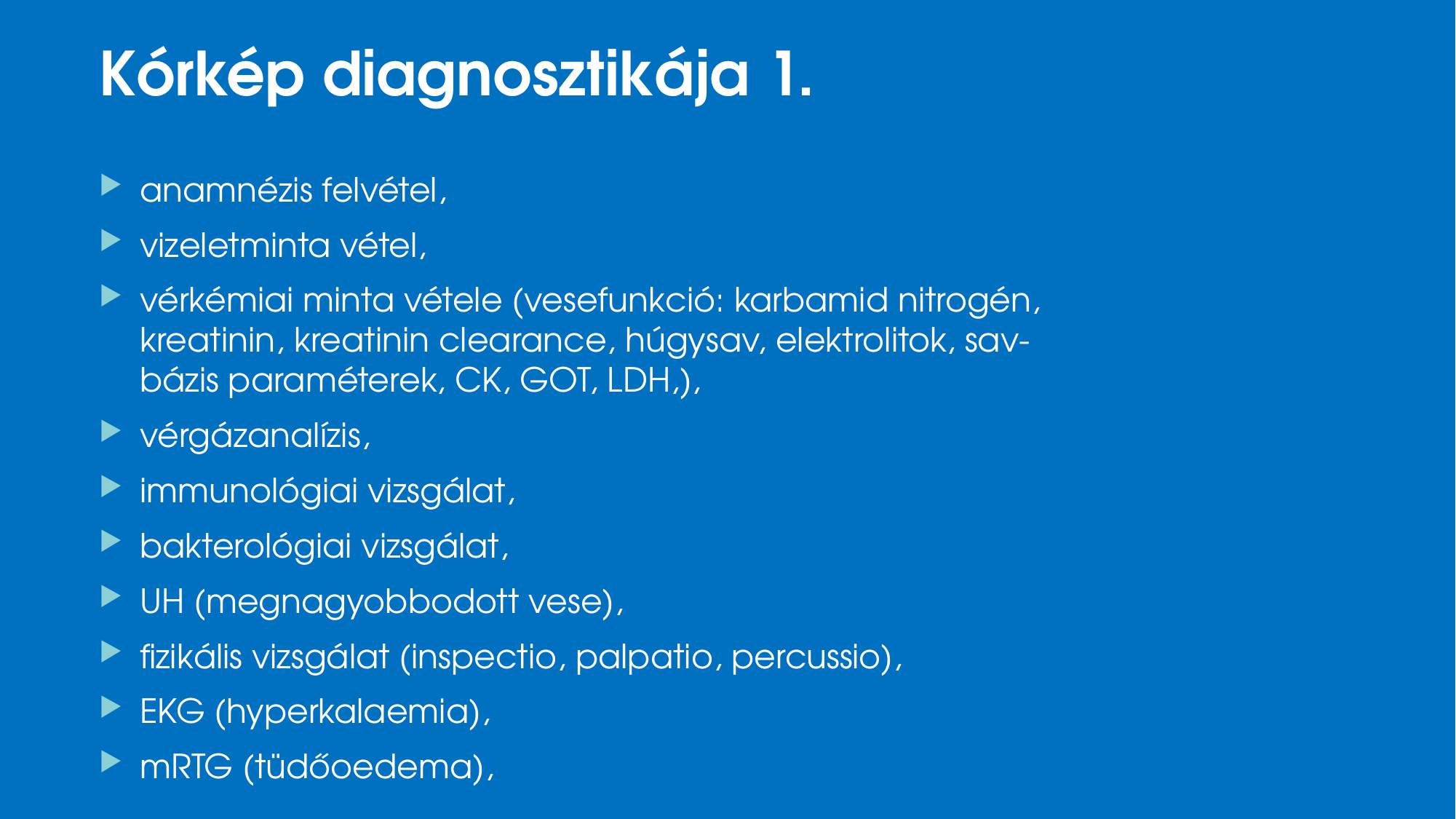

# Kórkép diagnosztikája 1.
anamnézis felvétel,
vizeletminta vétel,
vérkémiai minta vétele (vesefunkció: karbamid nitrogén, kreatinin, kreatinin clearance, húgysav, elektrolitok, sav-bázis paraméterek, CK, GOT, LDH,),
vérgázanalízis,
immunológiai vizsgálat,
bakterológiai vizsgálat,
UH (megnagyobbodott vese),
fizikális vizsgálat (inspectio, palpatio, percussio),
EKG (hyperkalaemia),
mRTG (tüdőoedema),